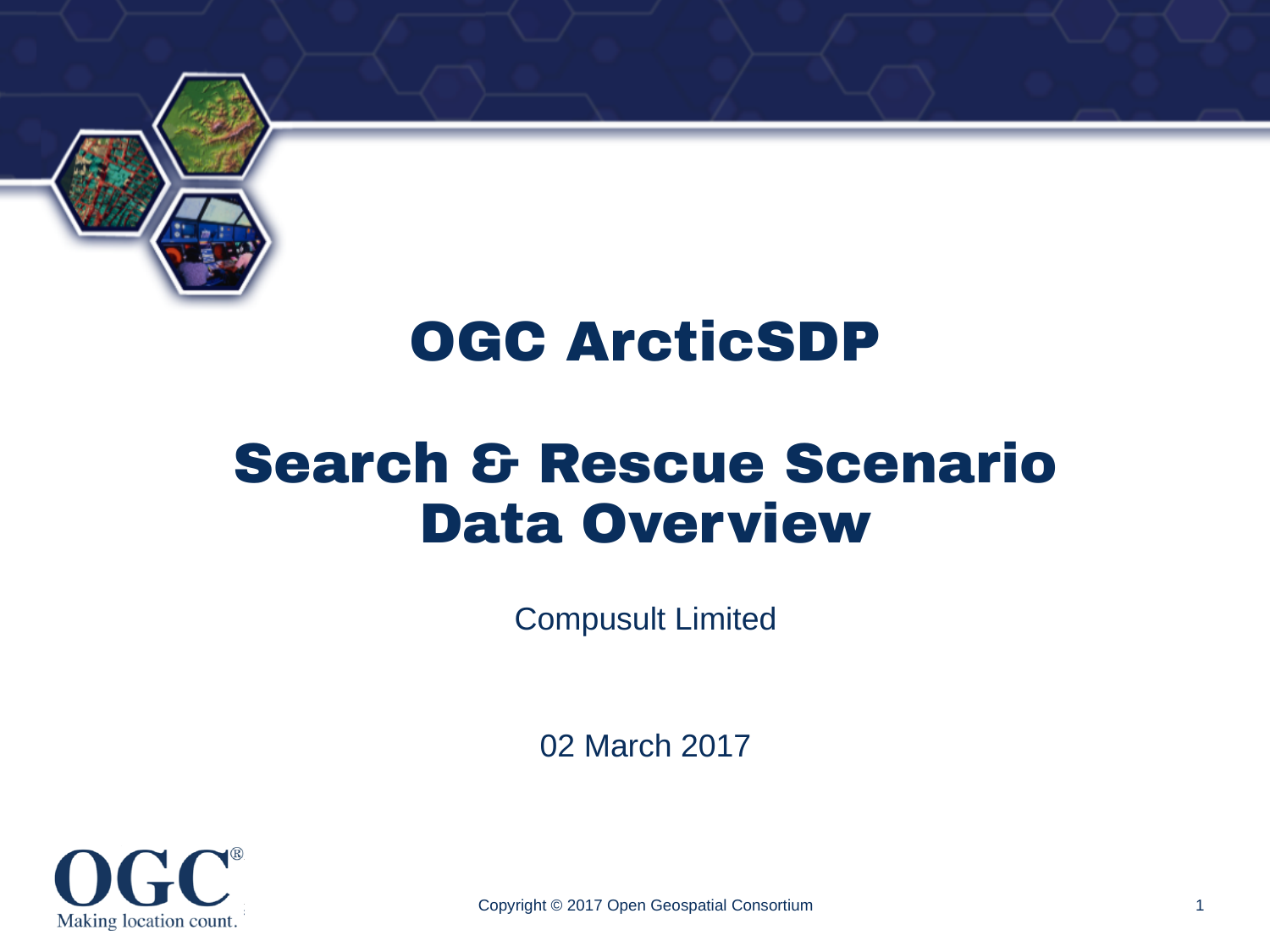

# OGC ArcticSDP Search & Rescue Scenario Data Overview
Compusult Limited

02 March 2017
Copyright © 2017 Open Geospatial Consortium
1